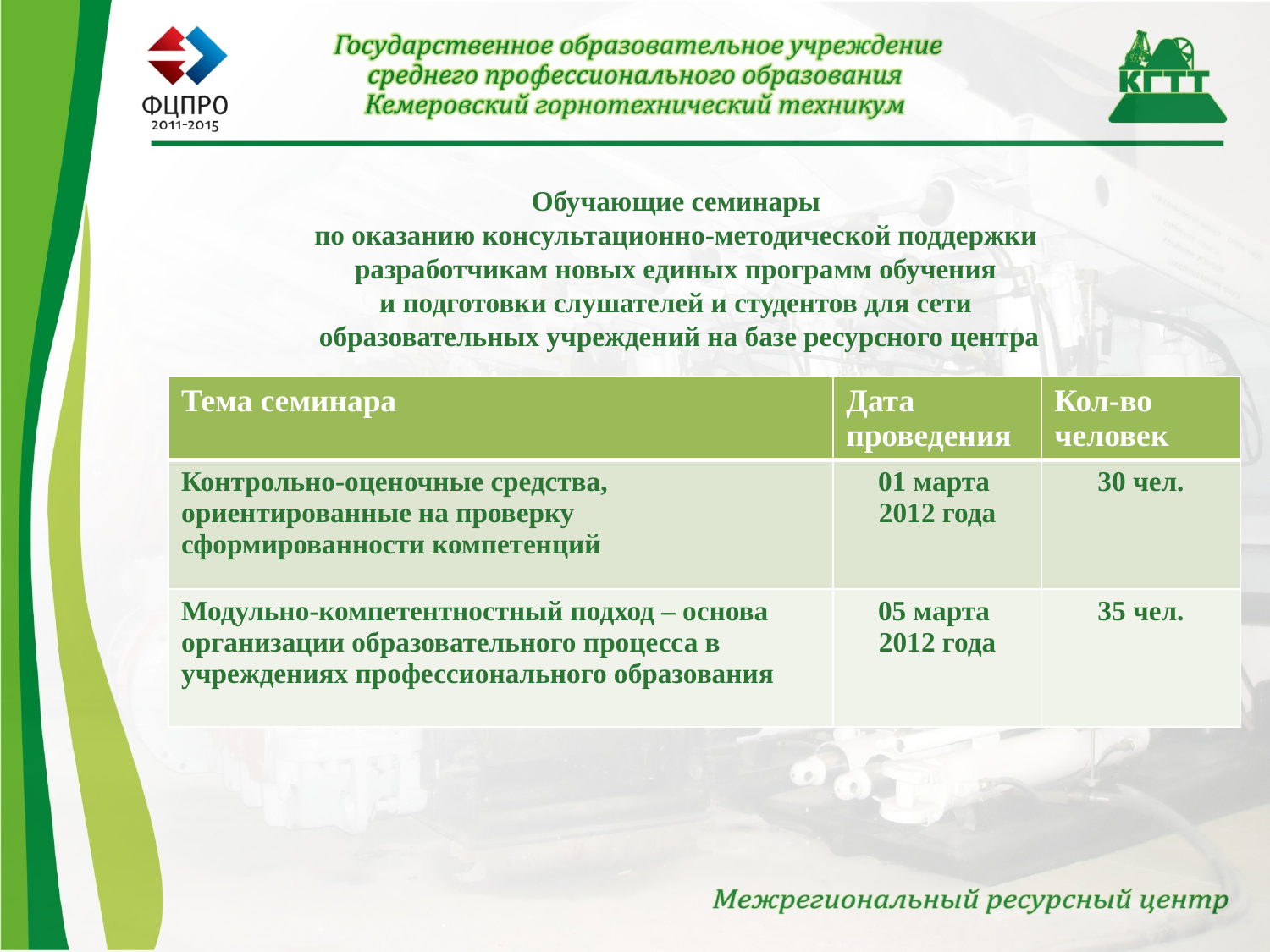

# Обучающие семинары по оказанию консультационно-методической поддержки разработчикам новых единых программ обучения и подготовки слушателей и студентов для сети образовательных учреждений на базе ресурсного центра
| Тема семинара | Дата проведения | Кол-во человек |
| --- | --- | --- |
| Контрольно-оценочные средства, ориентированные на проверку сформированности компетенций | 01 марта 2012 года | 30 чел. |
| Модульно-компетентностный подход – основа организации образовательного процесса в учреждениях профессионального образования | 05 марта 2012 года | 35 чел. |